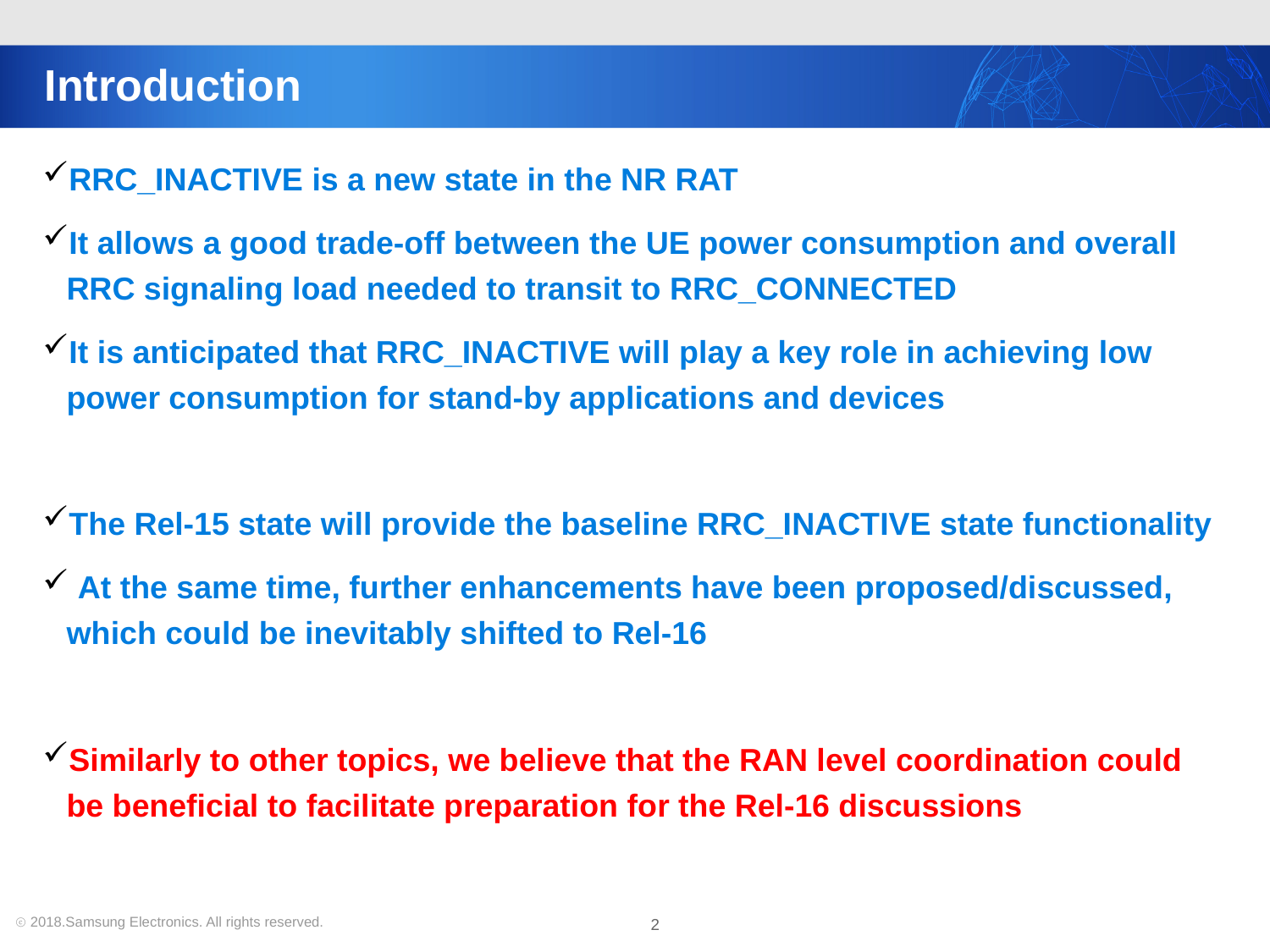

Introduction
RRC_INACTIVE is a new state in the NR RAT
It allows a good trade-off between the UE power consumption and overall RRC signaling load needed to transit to RRC_CONNECTED
It is anticipated that RRC_INACTIVE will play a key role in achieving low power consumption for stand-by applications and devices

The Rel-15 state will provide the baseline RRC_INACTIVE state functionality
 At the same time, further enhancements have been proposed/discussed, which could be inevitably shifted to Rel-16

Similarly to other topics, we believe that the RAN level coordination could be beneficial to facilitate preparation for the Rel-16 discussions
2